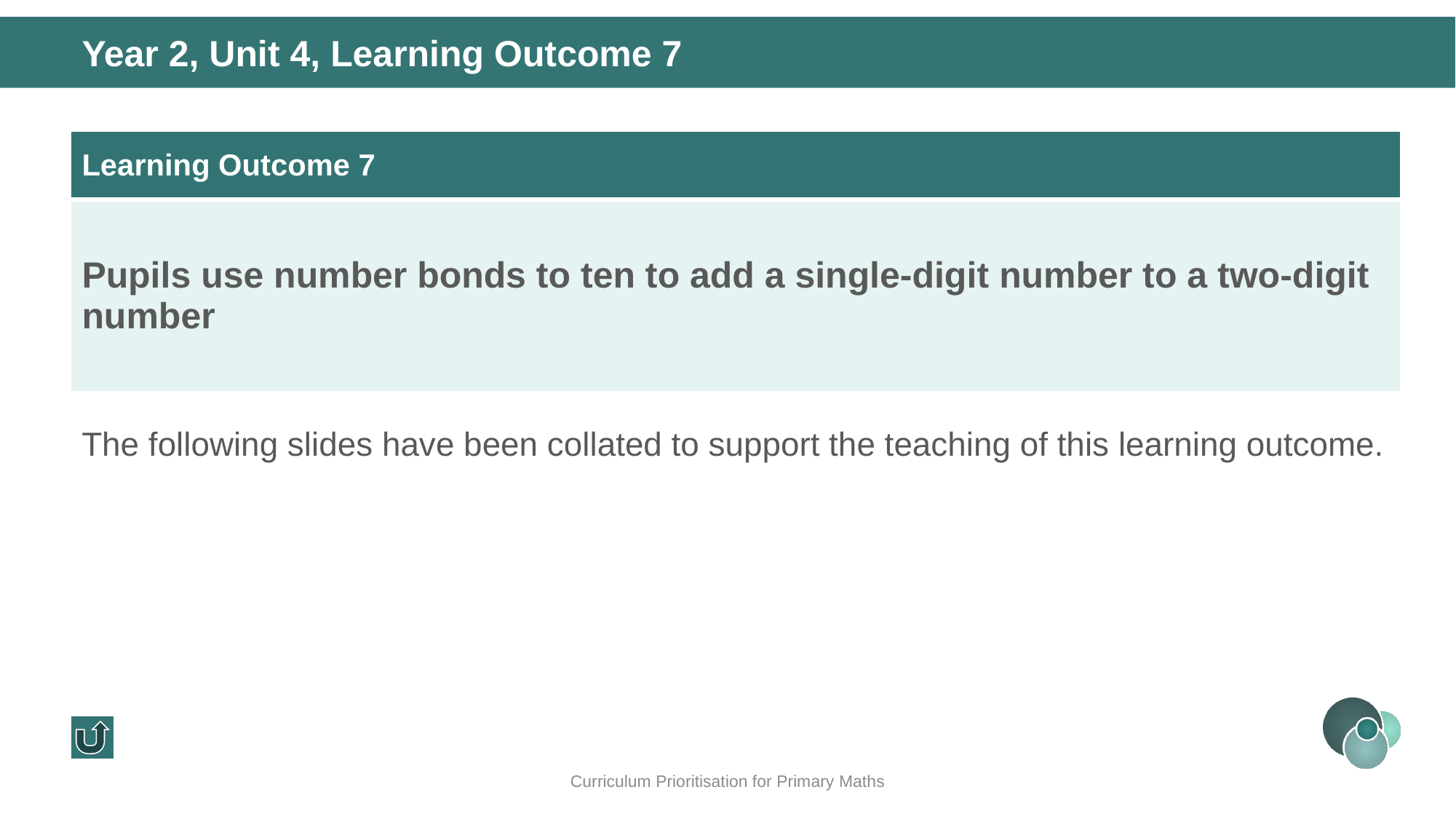

Year 2, Unit 4, Learning Outcome 7
| Learning Outcome 7 |
| --- |
| Pupils use number bonds to ten to add a single-digit number to a two-digit number |
The following slides have been collated to support the teaching of this learning outcome.

Curriculum Prioritisation for Primary Maths